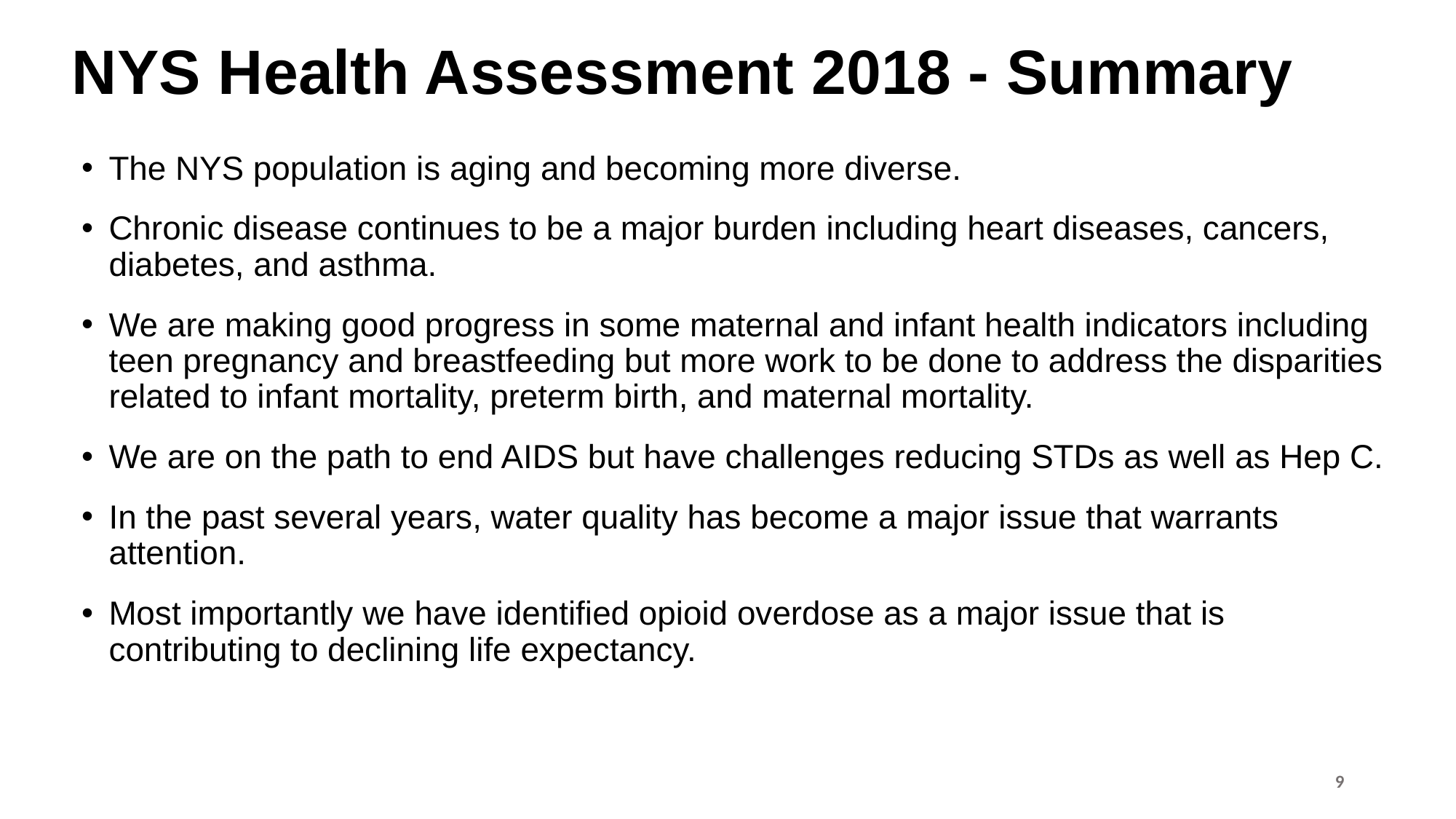

# NYS Health Assessment 2018 - Summary
The NYS population is aging and becoming more diverse.
Chronic disease continues to be a major burden including heart diseases, cancers, diabetes, and asthma.
We are making good progress in some maternal and infant health indicators including  teen pregnancy and breastfeeding but more work to be done to address the disparities related to infant mortality, preterm birth, and maternal mortality.
We are on the path to end AIDS but have challenges reducing STDs as well as Hep C.
In the past several years, water quality has become a major issue that warrants attention.
Most importantly we have identified opioid overdose as a major issue that is contributing to declining life expectancy.

9